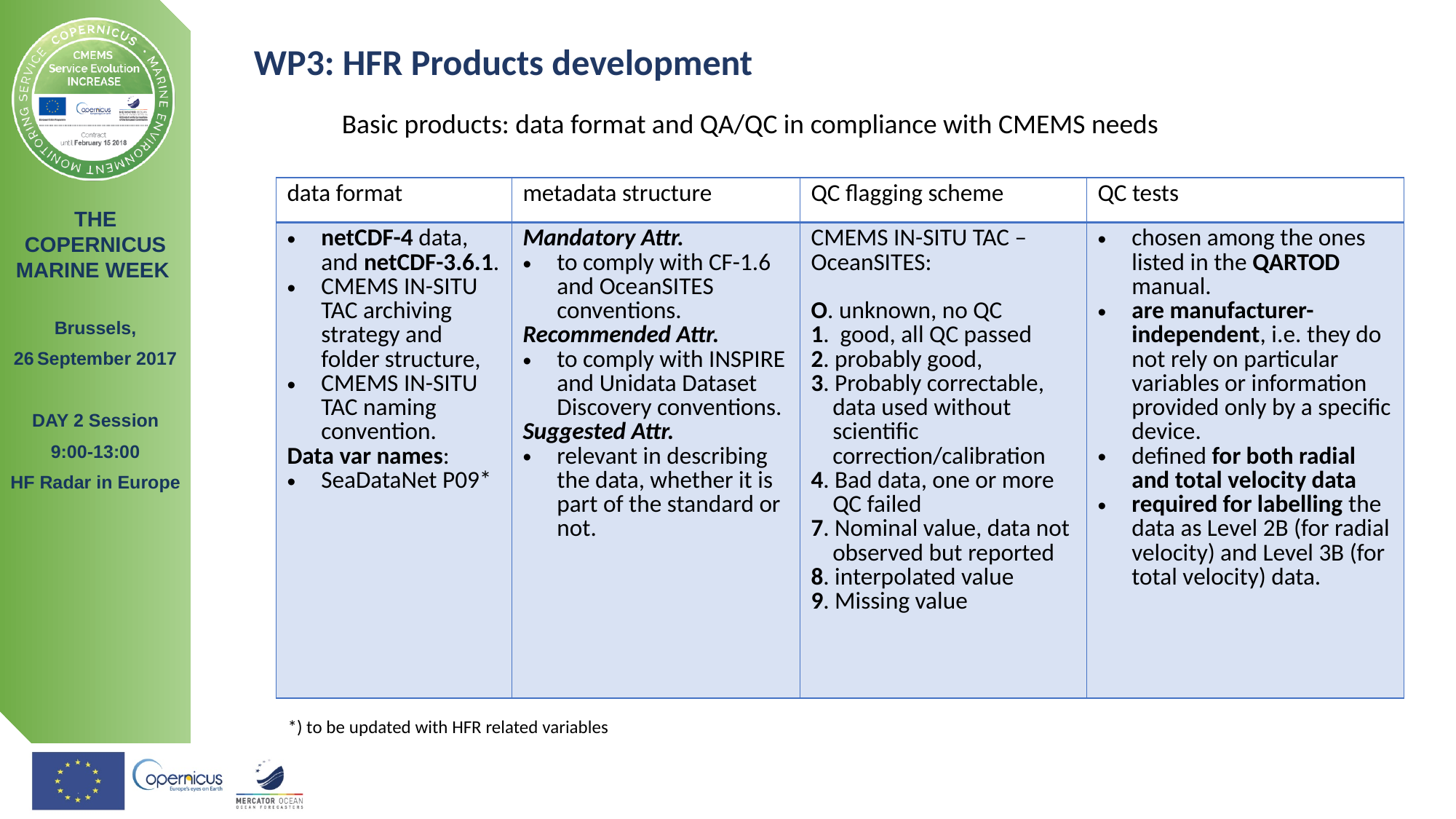

WP3: HFR Products development
Basic products: data format and QA/QC in compliance with CMEMS needs
| data format | metadata structure | QC flagging scheme | QC tests |
| --- | --- | --- | --- |
| netCDF-4 data, and netCDF-3.6.1. CMEMS IN-SITU TAC archiving strategy and folder structure, CMEMS IN-SITU TAC naming convention. Data var names: SeaDataNet P09\* | Mandatory Attr. to comply with CF-1.6 and OceanSITES conventions. Recommended Attr. to comply with INSPIRE and Unidata Dataset Discovery conventions. Suggested Attr. relevant in describing the data, whether it is part of the standard or not. | CMEMS IN-SITU TAC –OceanSITES: O. unknown, no QC 1. good, all QC passed 2. probably good, 3. Probably correctable, data used without scientific correction/calibration 4. Bad data, one or more QC failed 7. Nominal value, data not observed but reported 8. interpolated value 9. Missing value | chosen among the ones listed in the QARTOD manual. are manufacturer-independent, i.e. they do not rely on particular variables or information provided only by a specific device. defined for both radial and total velocity data required for labelling the data as Level 2B (for radial velocity) and Level 3B (for total velocity) data. |
*) to be updated with HFR related variables